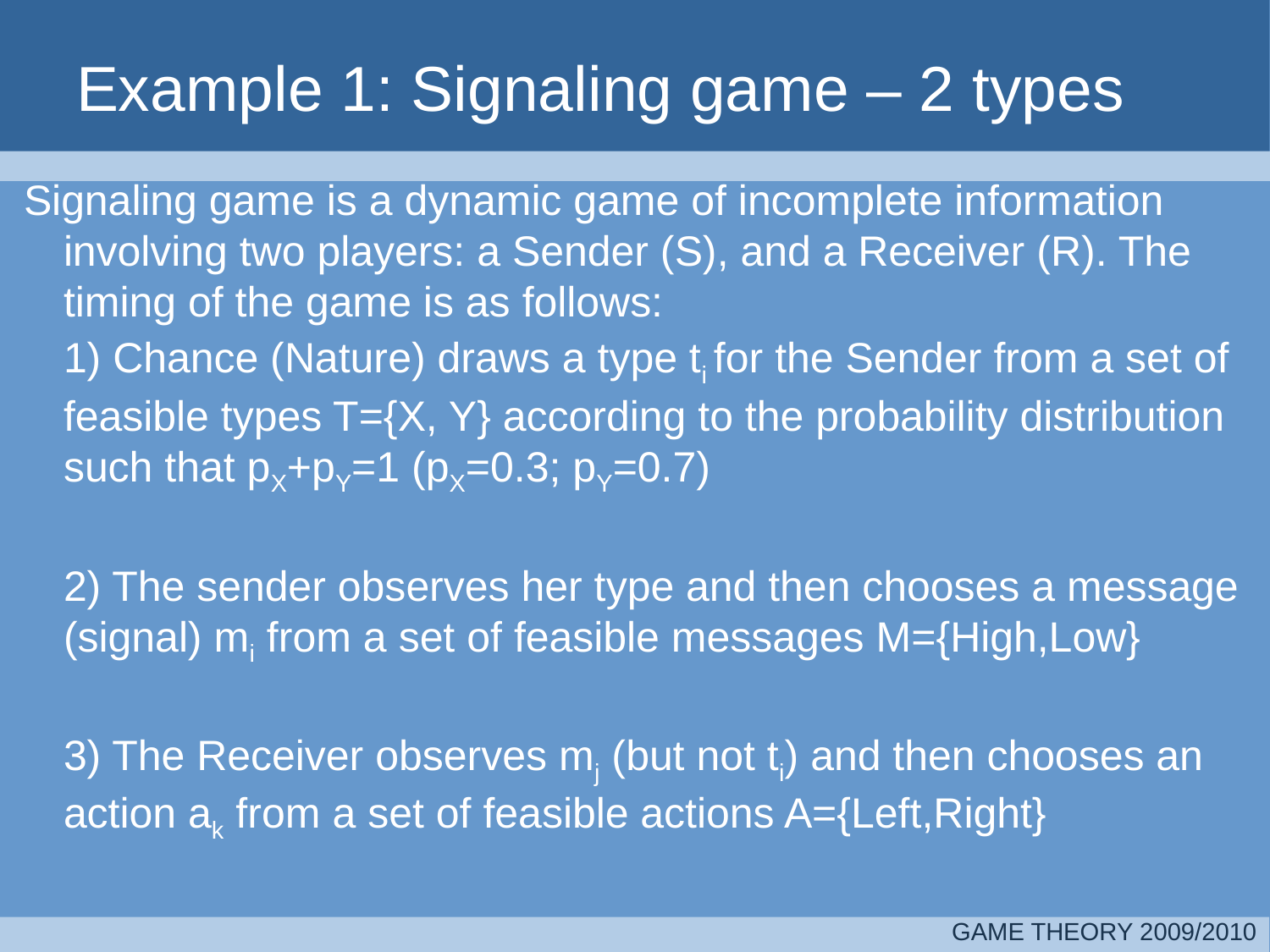

# Example 1: Signaling game – 2 types
Signaling game is a dynamic game of incomplete information involving two players: a Sender (S), and a Receiver (R). The timing of the game is as follows:
	1) Chance (Nature) draws a type ti for the Sender from a set of feasible types T={X, Y} according to the probability distribution such that pX+pY=1 (pX=0.3; pY=0.7)

	2) The sender observes her type and then chooses a message (signal) mi from a set of feasible messages M={High,Low}

	3) The Receiver observes mj (but not ti) and then chooses an action ak from a set of feasible actions A={Left,Right}

GAME THEORY 2009/2010